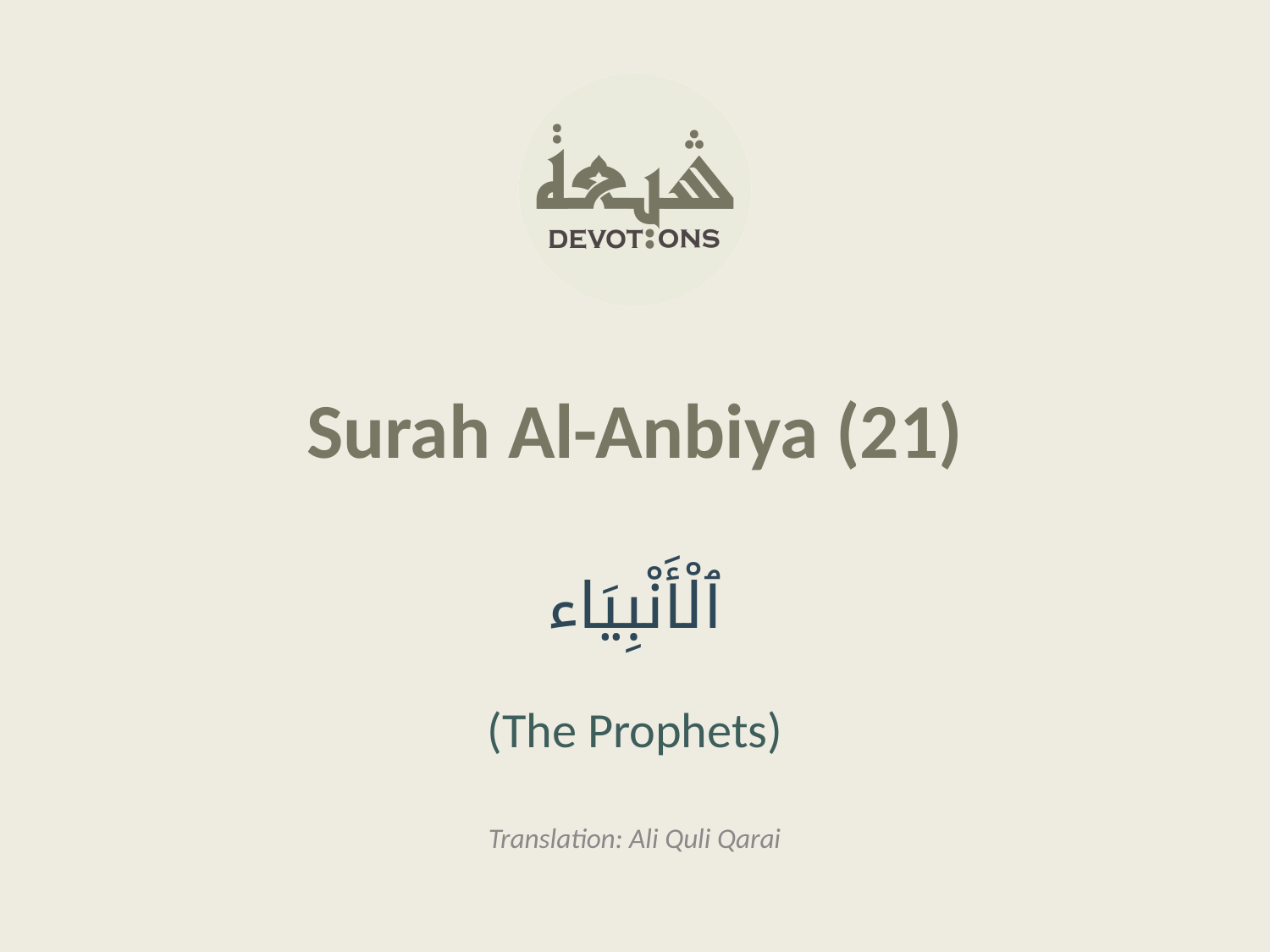

Surah Al-Anbiya (21)
ٱلْأَنْبِيَاء
(The Prophets)
Translation: Ali Quli Qarai